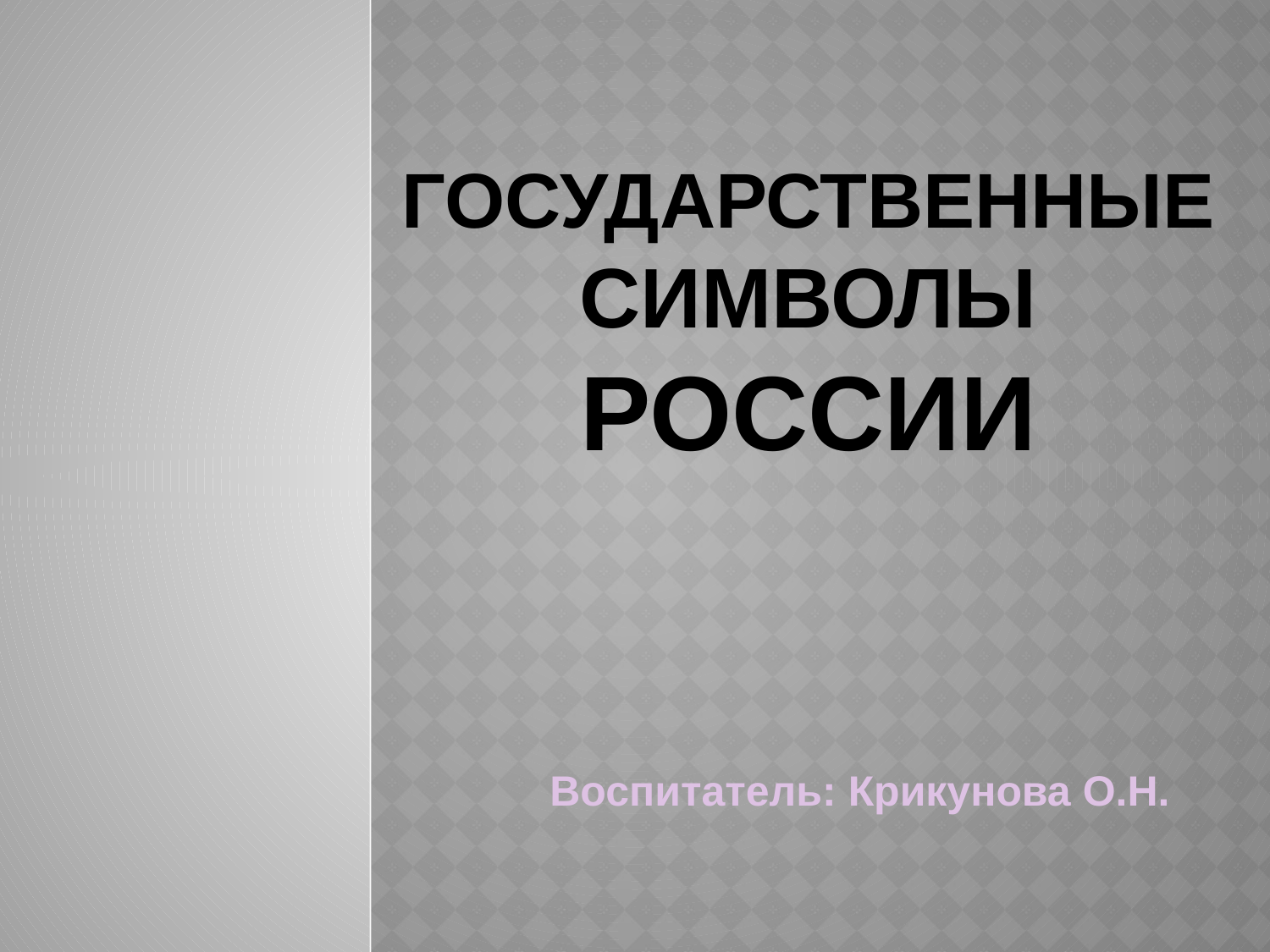

# Государственные Символы России
Воспитатель: Крикунова О.Н.